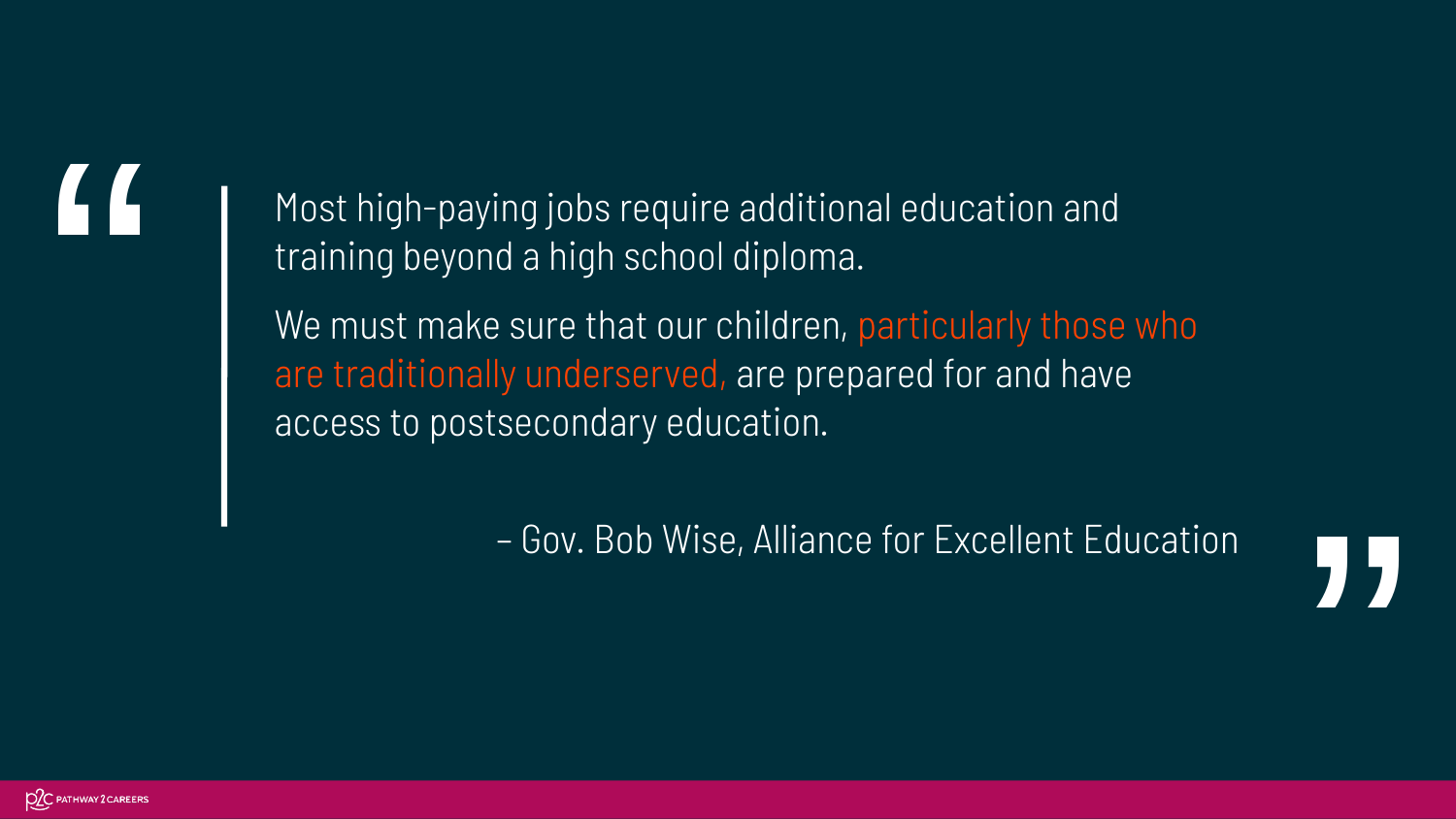

“
Most high-paying jobs require additional education and training beyond a high school diploma.
We must make sure that our children, particularly those who are traditionally underserved, are prepared for and have access to postsecondary education.
– Gov. Bob Wise, Alliance for Excellent Education
“